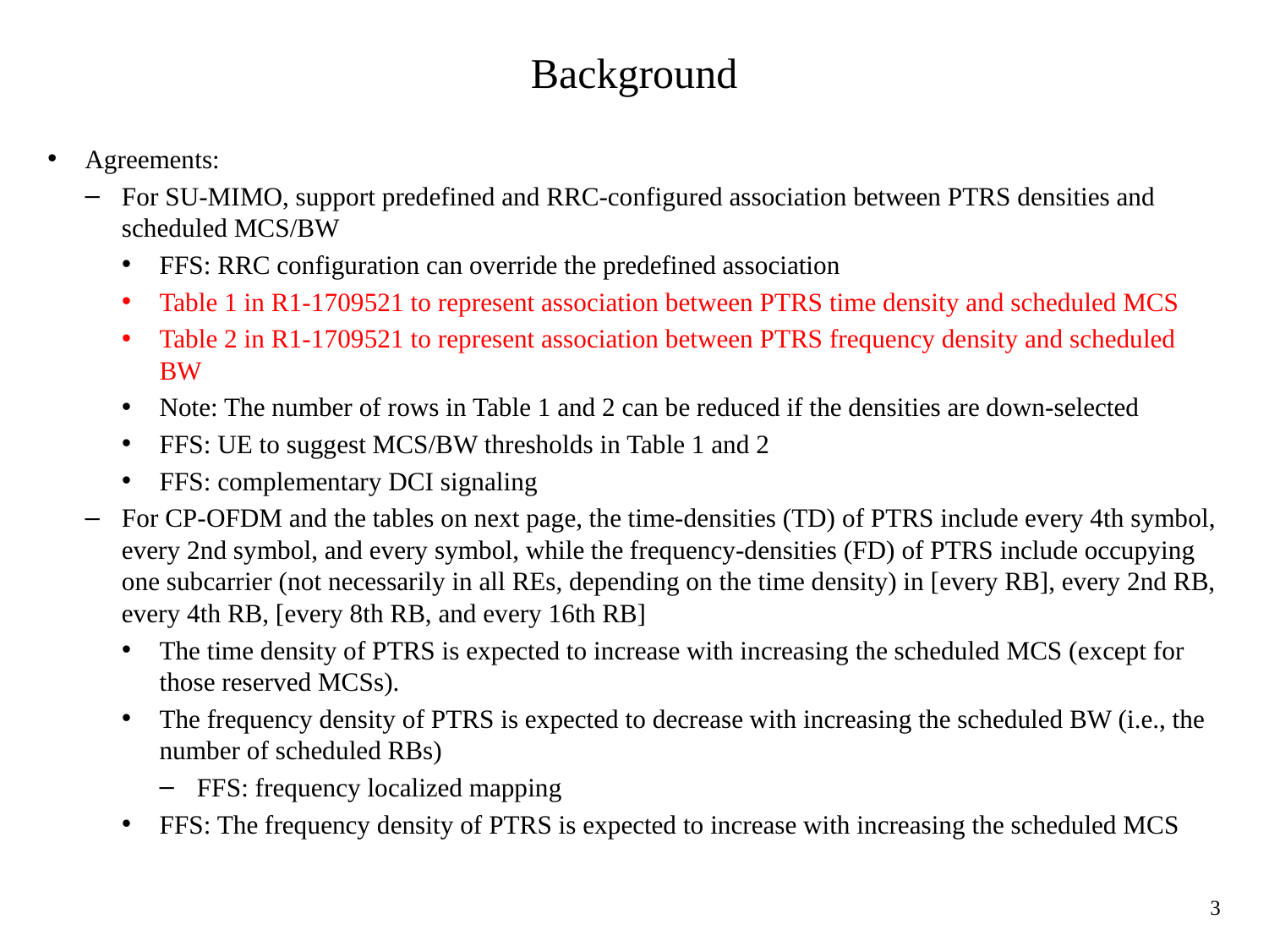

# Background
Agreements:
For SU-MIMO, support predefined and RRC-configured association between PTRS densities and scheduled MCS/BW
FFS: RRC configuration can override the predefined association
Table 1 in R1-1709521 to represent association between PTRS time density and scheduled MCS
Table 2 in R1-1709521 to represent association between PTRS frequency density and scheduled BW
Note: The number of rows in Table 1 and 2 can be reduced if the densities are down-selected
FFS: UE to suggest MCS/BW thresholds in Table 1 and 2
FFS: complementary DCI signaling
For CP-OFDM and the tables on next page, the time-densities (TD) of PTRS include every 4th symbol, every 2nd symbol, and every symbol, while the frequency-densities (FD) of PTRS include occupying one subcarrier (not necessarily in all REs, depending on the time density) in [every RB], every 2nd RB, every 4th RB, [every 8th RB, and every 16th RB]
The time density of PTRS is expected to increase with increasing the scheduled MCS (except for those reserved MCSs).
The frequency density of PTRS is expected to decrease with increasing the scheduled BW (i.e., the number of scheduled RBs)
FFS: frequency localized mapping
FFS: The frequency density of PTRS is expected to increase with increasing the scheduled MCS

3